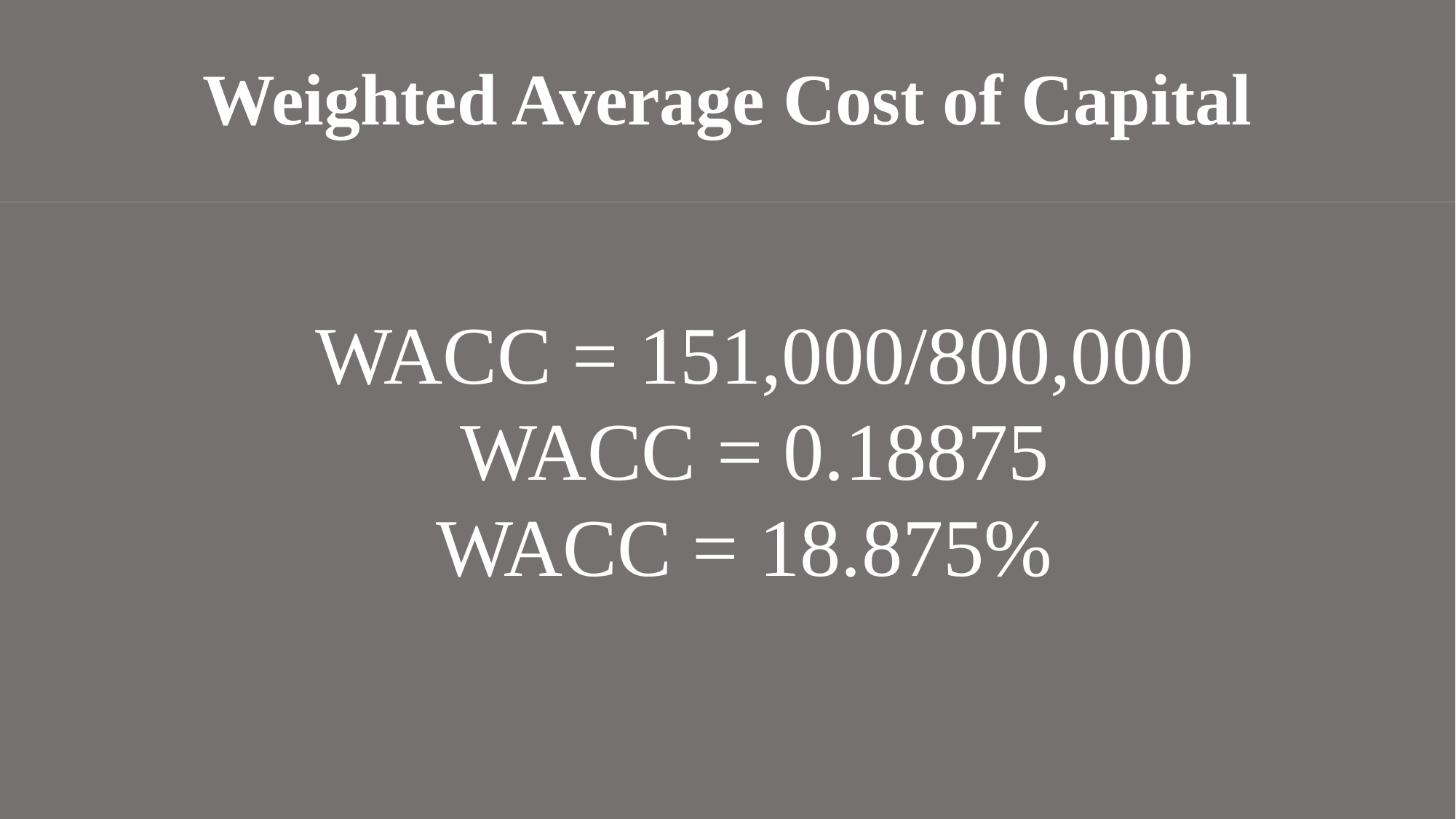

# Weighted Average Cost of Capital

WACC = 151,000/800,000
WACC = 0.18875
WACC = 18.875%